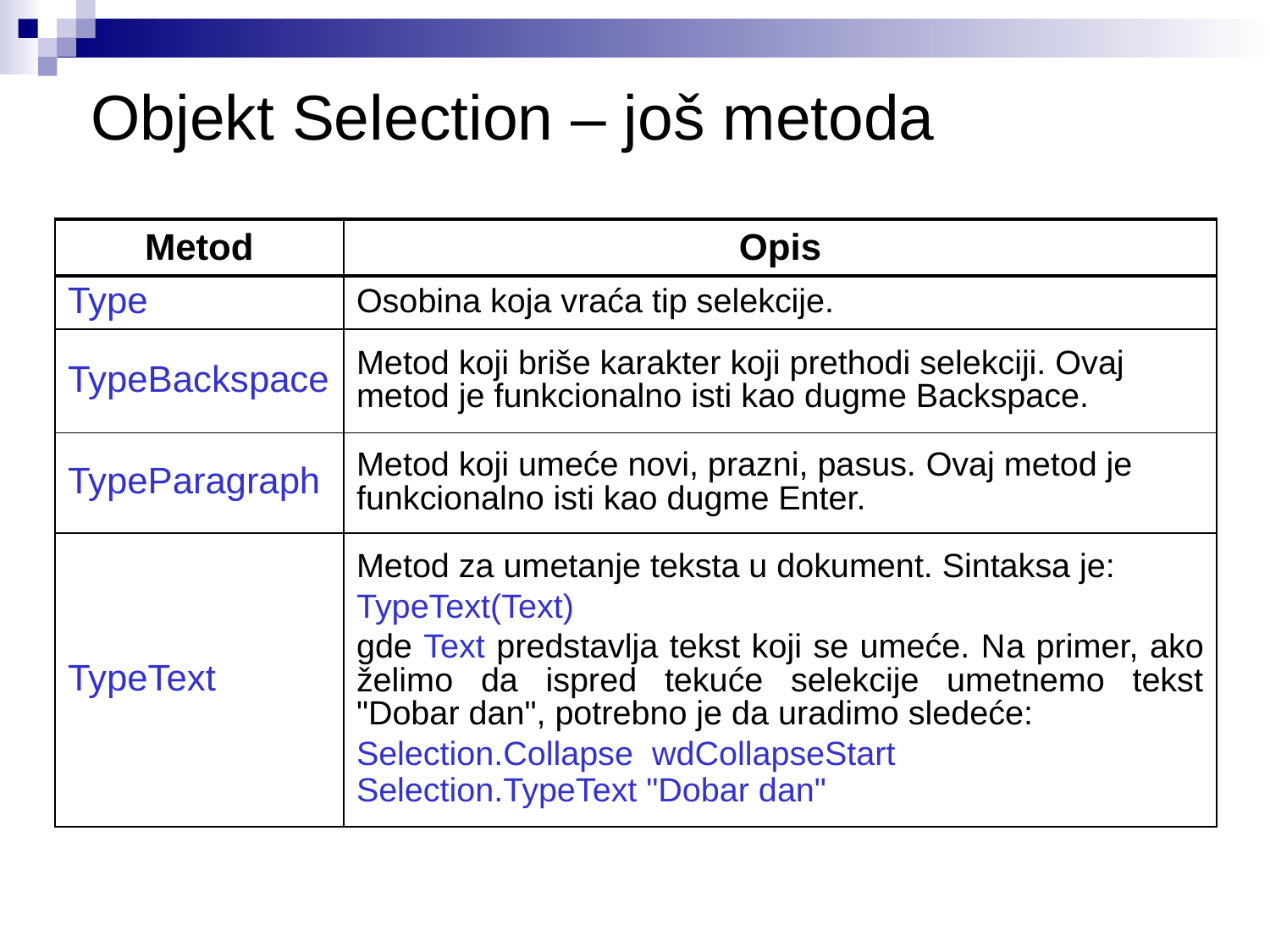

# Objekt Selection – još metoda
| Metod | Opis |
| --- | --- |
| Type | Osobina koja vraća tip selekcije. |
| TypeBackspace | Metod koji briše karakter koji prethodi selekciji. Ovaj metod je funkcionalno isti kao dugme Backspace. |
| TypeParagraph | Metod koji umeće novi, prazni, pasus. Ovaj metod je funkcionalno isti kao dugme Enter. |
| TypeText | Metod za umetanje teksta u dokument. Sintaksa je: TypeText(Text) gde Text predstavlja tekst koji se umeće. Na primer, ako želimo da ispred tekuće selekcije umetnemo tekst "Dobar dan", potrebno je da uradimo sledeće: Selection.Collapse wdCollapseStart Selection.TypeText "Dobar dan" |